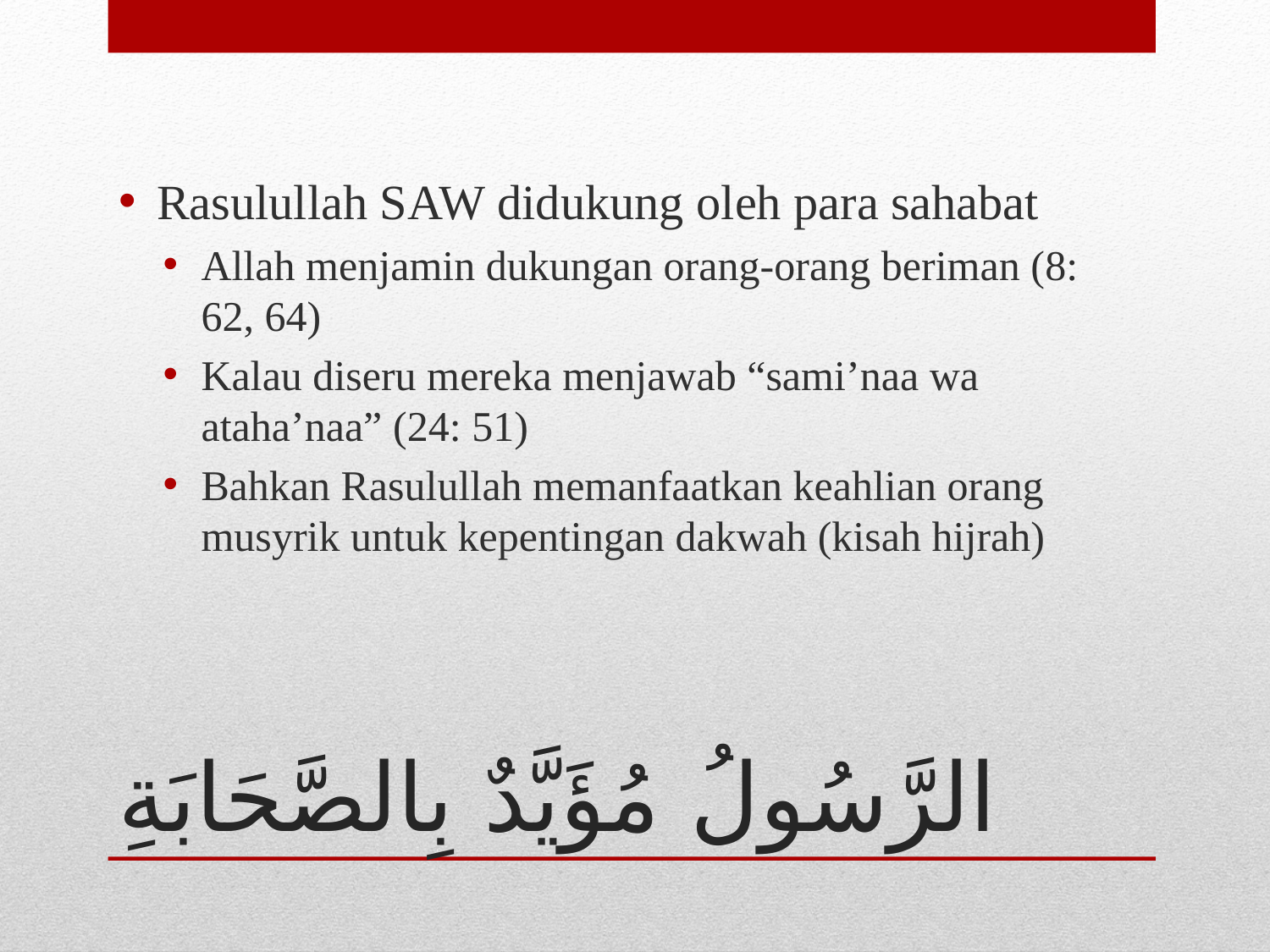

Rasulullah SAW didukung oleh para sahabat
Allah menjamin dukungan orang-orang beriman (8: 62, 64)
Kalau diseru mereka menjawab “sami’naa wa ataha’naa” (24: 51)
Bahkan Rasulullah memanfaatkan keahlian orang musyrik untuk kepentingan dakwah (kisah hijrah)
# الرَّسُولُ مُؤَيَّدٌ بِالصَّحَابَةِ